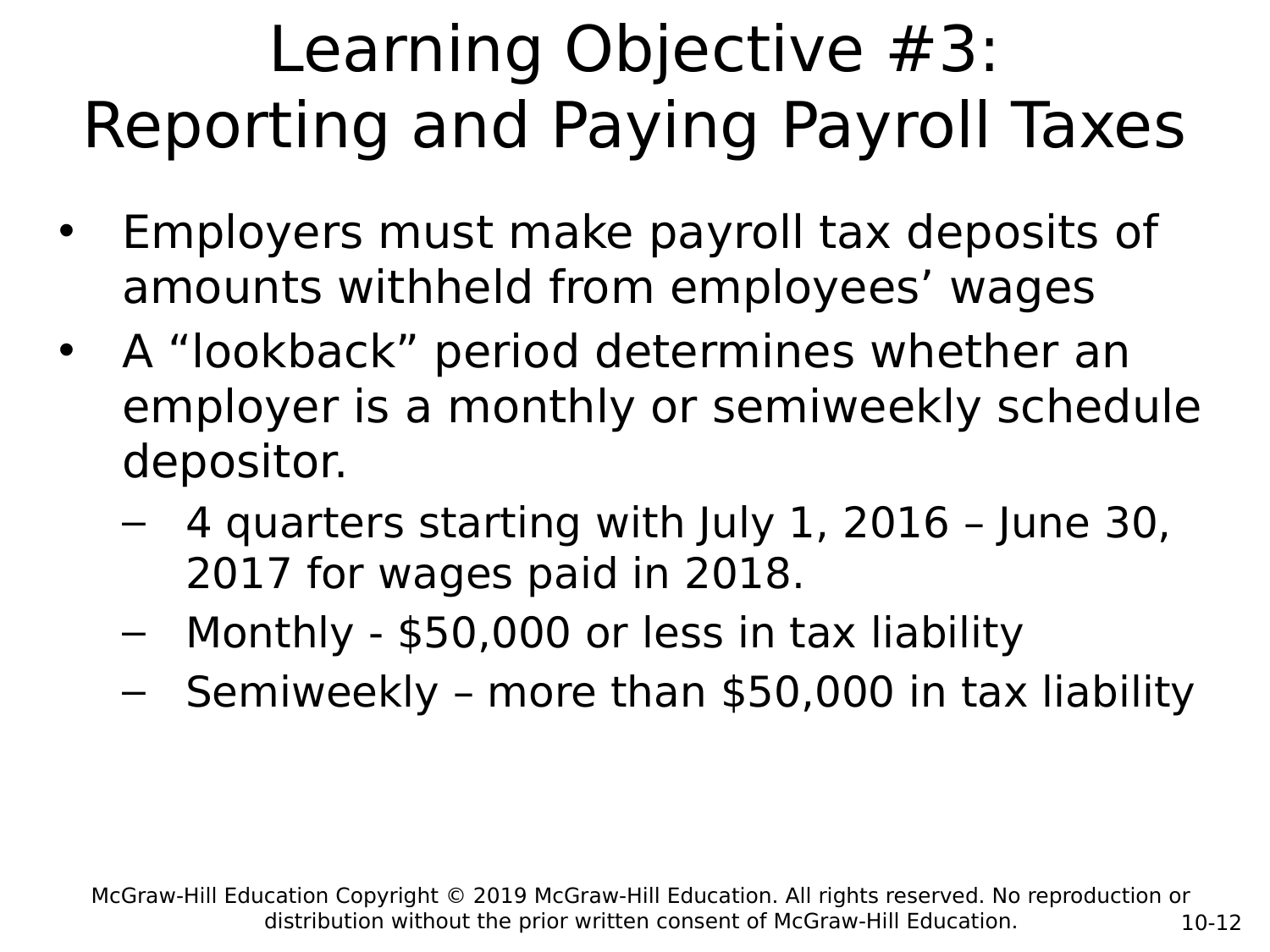

# Learning Objective #3: Reporting and Paying Payroll Taxes
Employers must make payroll tax deposits of amounts withheld from employees’ wages
A “lookback” period determines whether an employer is a monthly or semiweekly schedule depositor.
4 quarters starting with July 1, 2016 – June 30, 2017 for wages paid in 2018.
Monthly - $50,000 or less in tax liability
Semiweekly – more than $50,000 in tax liability
McGraw-Hill Education Copyright © 2019 McGraw-Hill Education. All rights reserved. No reproduction or distribution without the prior written consent of McGraw-Hill Education.
10-12